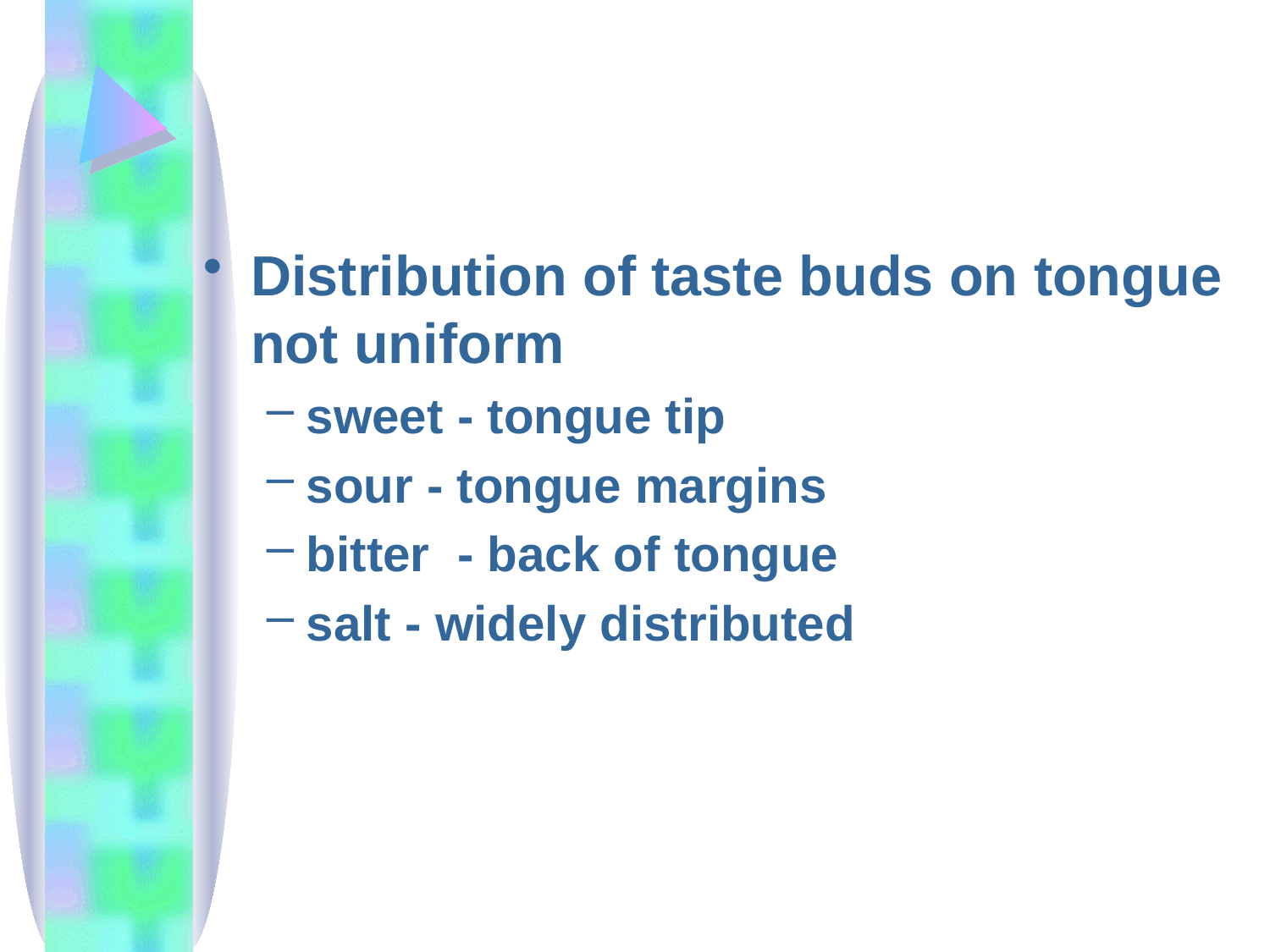

Distribution of taste buds on tongue not uniform
sweet - tongue tip
sour - tongue margins
bitter  - back of tongue
salt - widely distributed
#